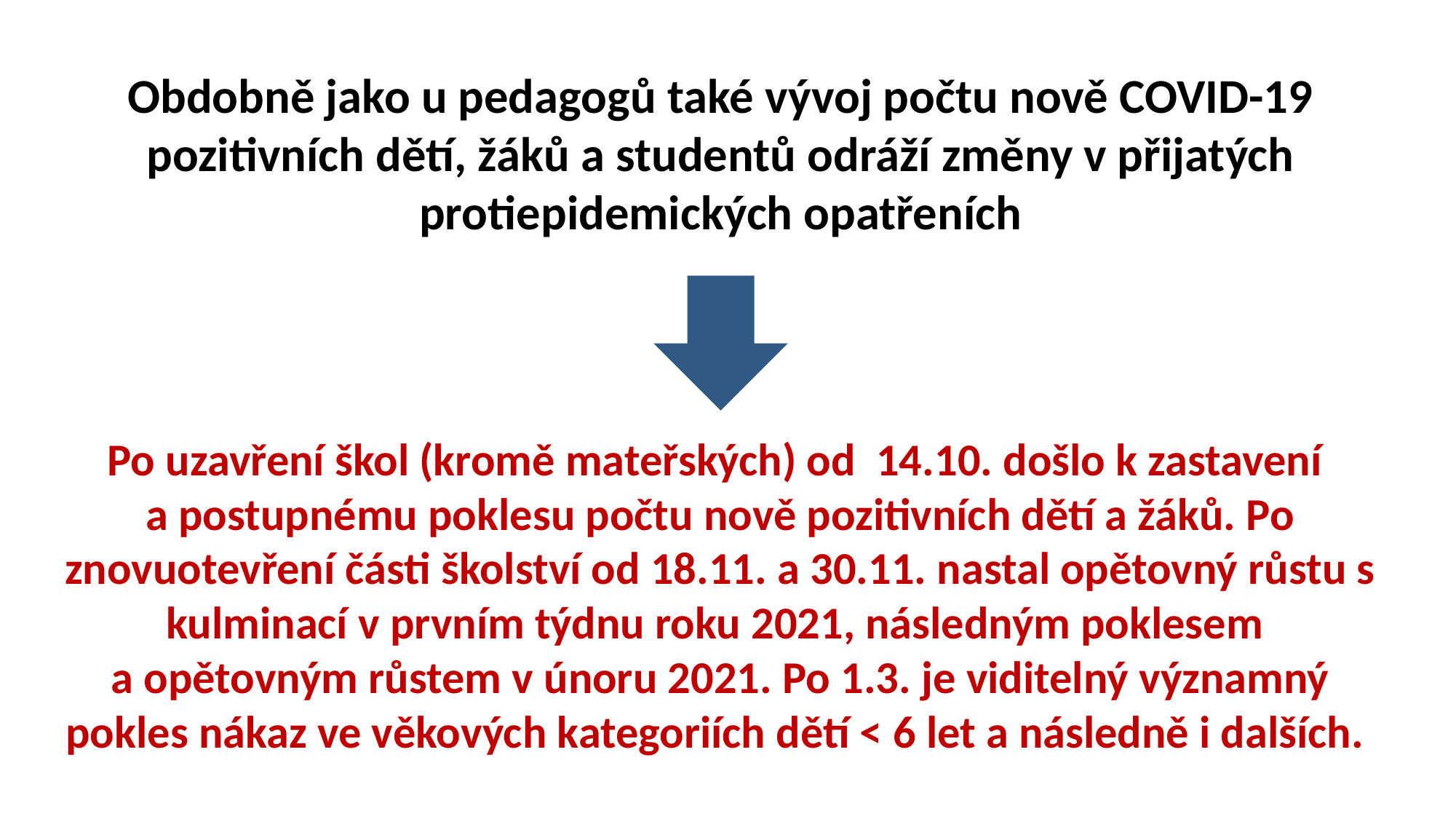

Obdobně jako u pedagogů také vývoj počtu nově COVID-19 pozitivních dětí, žáků a studentů odráží změny v přijatých protiepidemických opatřeních

Po uzavření škol (kromě mateřských) od  14.10. došlo k zastavení
a postupnému poklesu počtu nově pozitivních dětí a žáků. Po znovuotevření části školství od 18.11. a 30.11. nastal opětovný růstu s kulminací v prvním týdnu roku 2021, následným poklesem
a opětovným růstem v únoru 2021. Po 1.3. je viditelný významný pokles nákaz ve věkových kategoriích dětí < 6 let a následně i dalších.